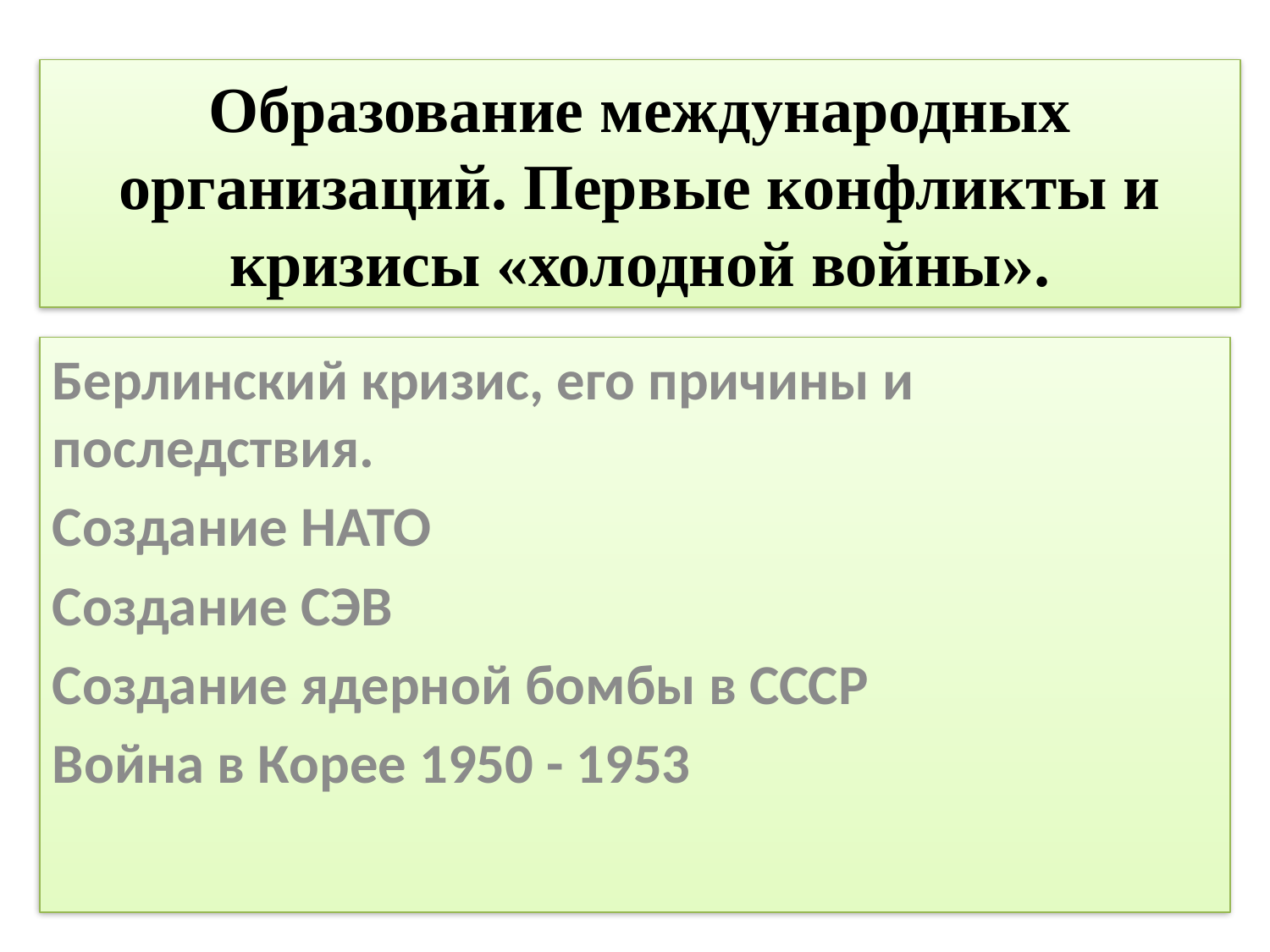

# Образование международных организаций. Первые конфликты и кризисы «холодной войны».
Берлинский кризис, его причины и последствия.
Создание НАТО
Создание СЭВ
Создание ядерной бомбы в СССР
Война в Корее 1950 - 1953